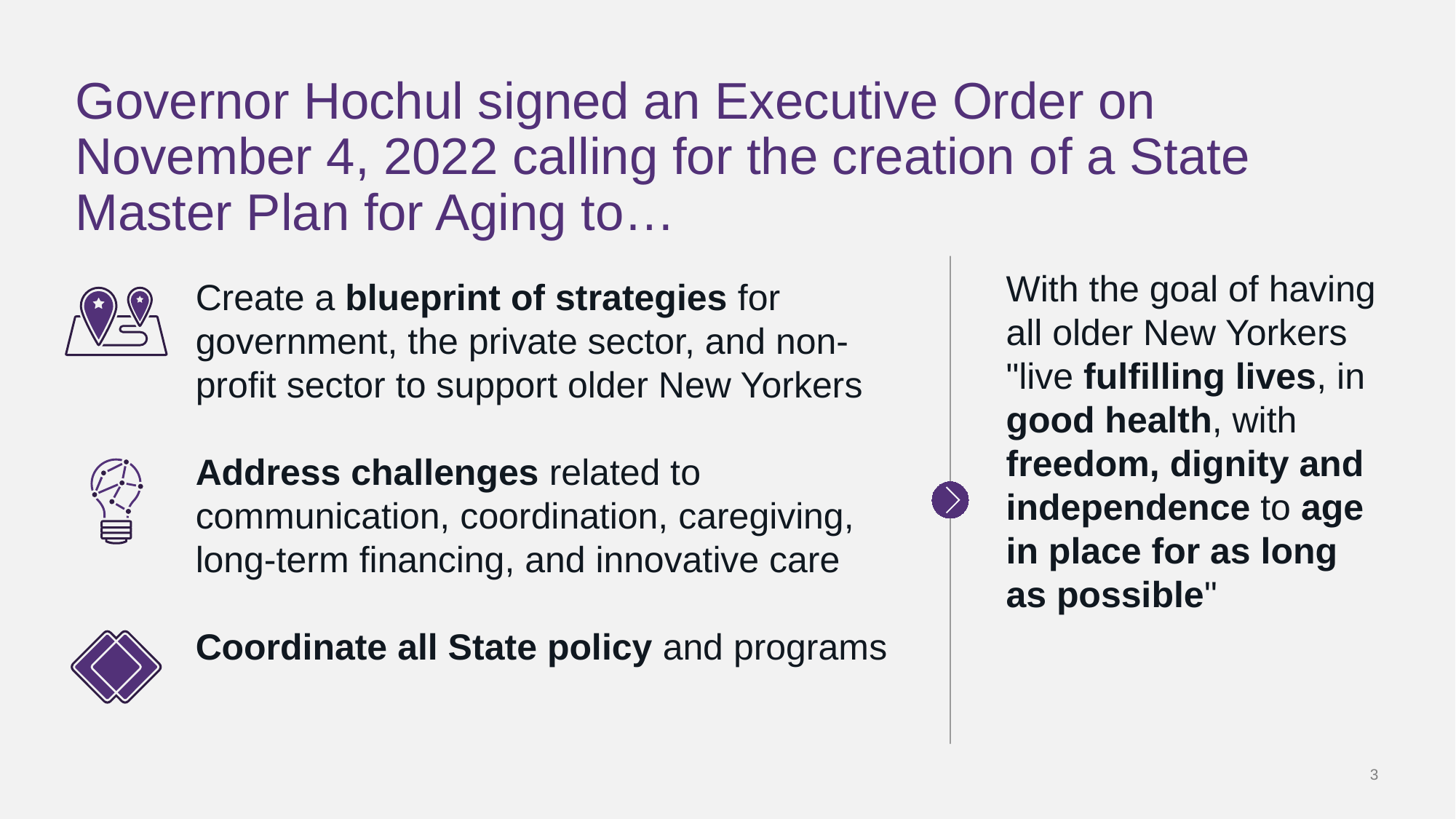

# Governor Hochul signed an Executive Order on November 4, 2022 calling for the creation of a State Master Plan for Aging to…

With the goal of having all older New Yorkers "live fulfilling lives, in good health, with freedom, dignity and independence to age in place for as long as possible"

Create a blueprint of strategies for government, the private sector, and non-profit sector to support older New Yorkers

Address challenges related to communication, coordination, caregiving, long-term financing, and innovative care

Coordinate all State policy and programs